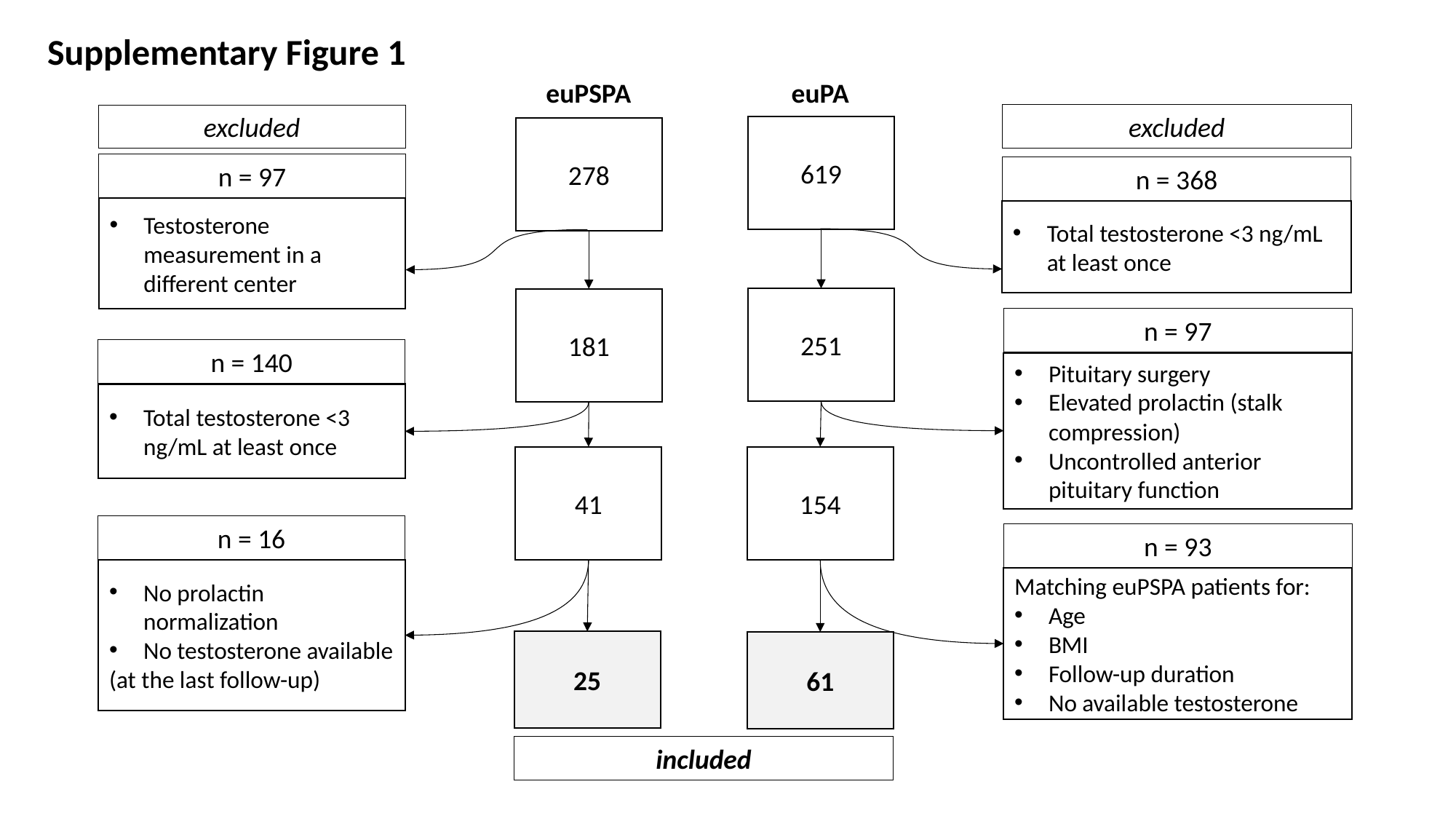

Supplementary Figure 1
euPA
euPSPA
excluded
excluded
619
278
n = 97
n = 368
Testosterone measurement in a different center
Total testosterone <3 ng/mL at least once
251
181
n = 97
n = 140
Pituitary surgery
Elevated prolactin (stalk compression)
Uncontrolled anterior pituitary function
Total testosterone <3 ng/mL at least once
41
154
n = 16
n = 93
No prolactin normalization
No testosterone available
(at the last follow-up)
Matching euPSPA patients for:
Age
BMI
Follow-up duration
No available testosterone
25
61
included